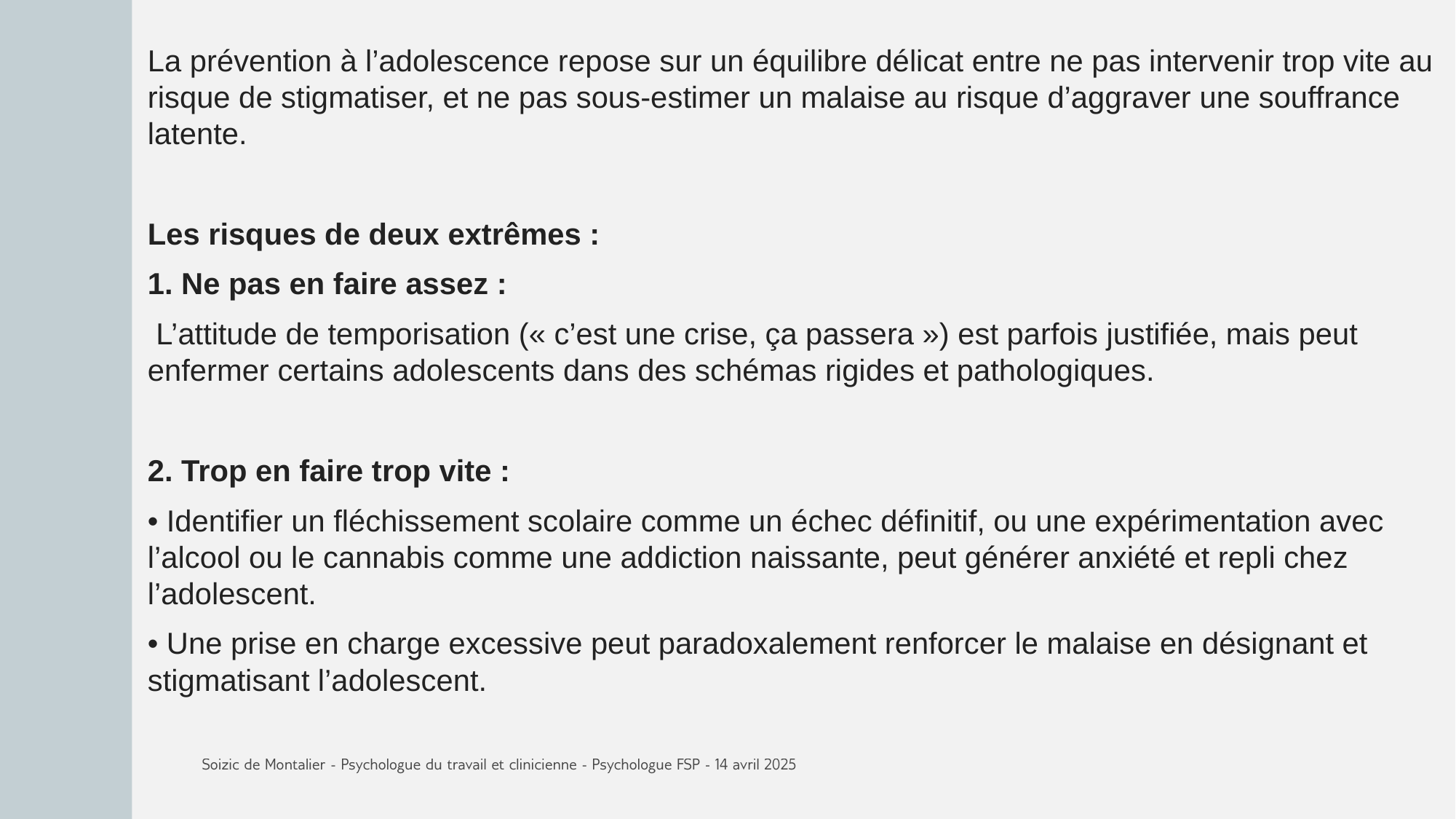

La prévention à l’adolescence repose sur un équilibre délicat entre ne pas intervenir trop vite au risque de stigmatiser, et ne pas sous-estimer un malaise au risque d’aggraver une souffrance latente.

Les risques de deux extrêmes :
1. Ne pas en faire assez :
 L’attitude de temporisation (« c’est une crise, ça passera ») est parfois justifiée, mais peut enfermer certains adolescents dans des schémas rigides et pathologiques.

2. Trop en faire trop vite :
• Identifier un fléchissement scolaire comme un échec définitif, ou une expérimentation avec l’alcool ou le cannabis comme une addiction naissante, peut générer anxiété et repli chez l’adolescent.
• Une prise en charge excessive peut paradoxalement renforcer le malaise en désignant et stigmatisant l’adolescent.

Soizic de Montalier - Psychologue du travail et clinicienne - Psychologue FSP - 14 avril 2025